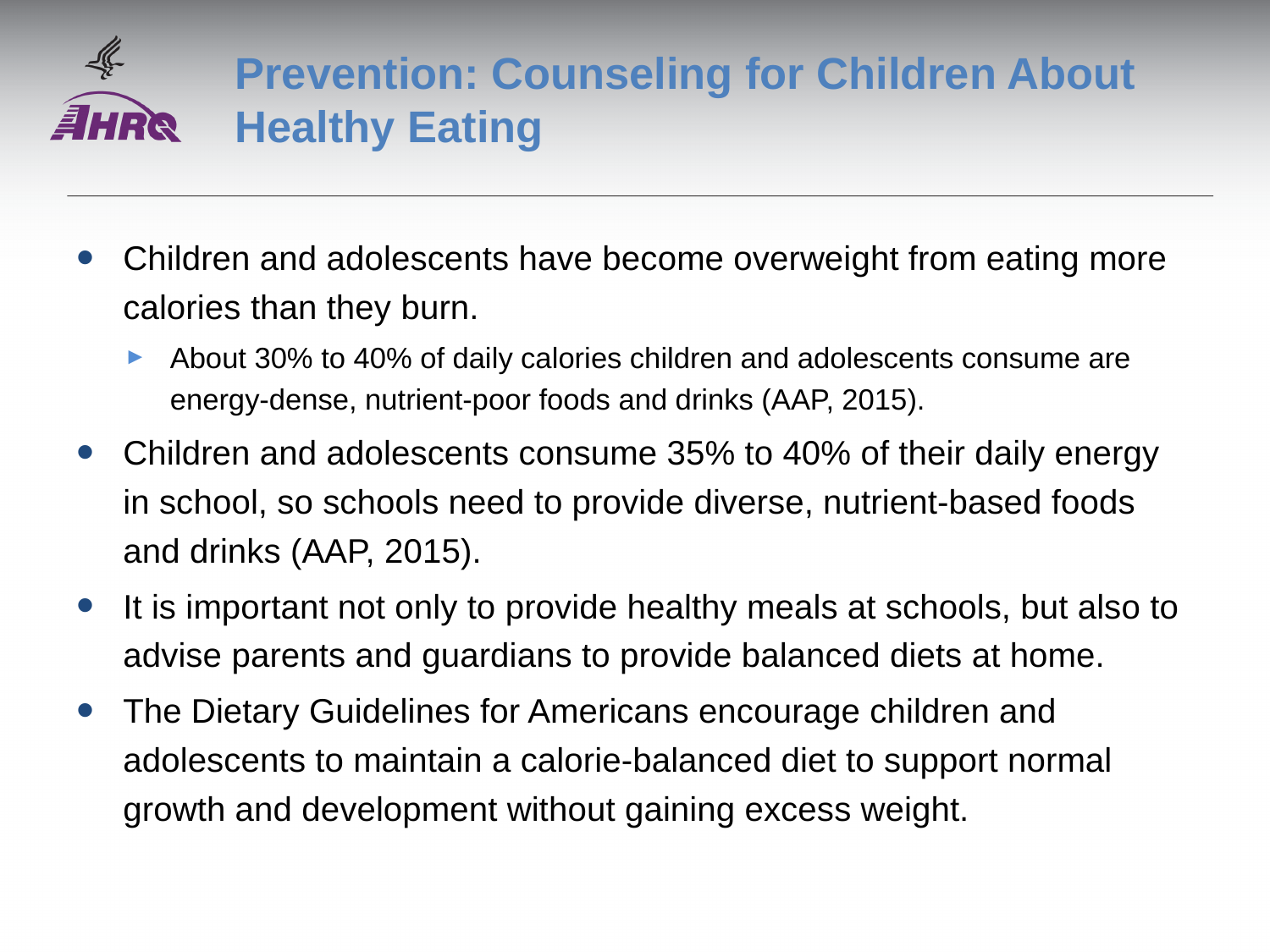

# Prevention: Counseling for Children About Healthy Eating
Children and adolescents have become overweight from eating more calories than they burn.
About 30% to 40% of daily calories children and adolescents consume are energy-dense, nutrient-poor foods and drinks (AAP, 2015).
Children and adolescents consume 35% to 40% of their daily energy in school, so schools need to provide diverse, nutrient-based foods and drinks (AAP, 2015).
It is important not only to provide healthy meals at schools, but also to advise parents and guardians to provide balanced diets at home.
The Dietary Guidelines for Americans encourage children and adolescents to maintain a calorie-balanced diet to support normal growth and development without gaining excess weight.